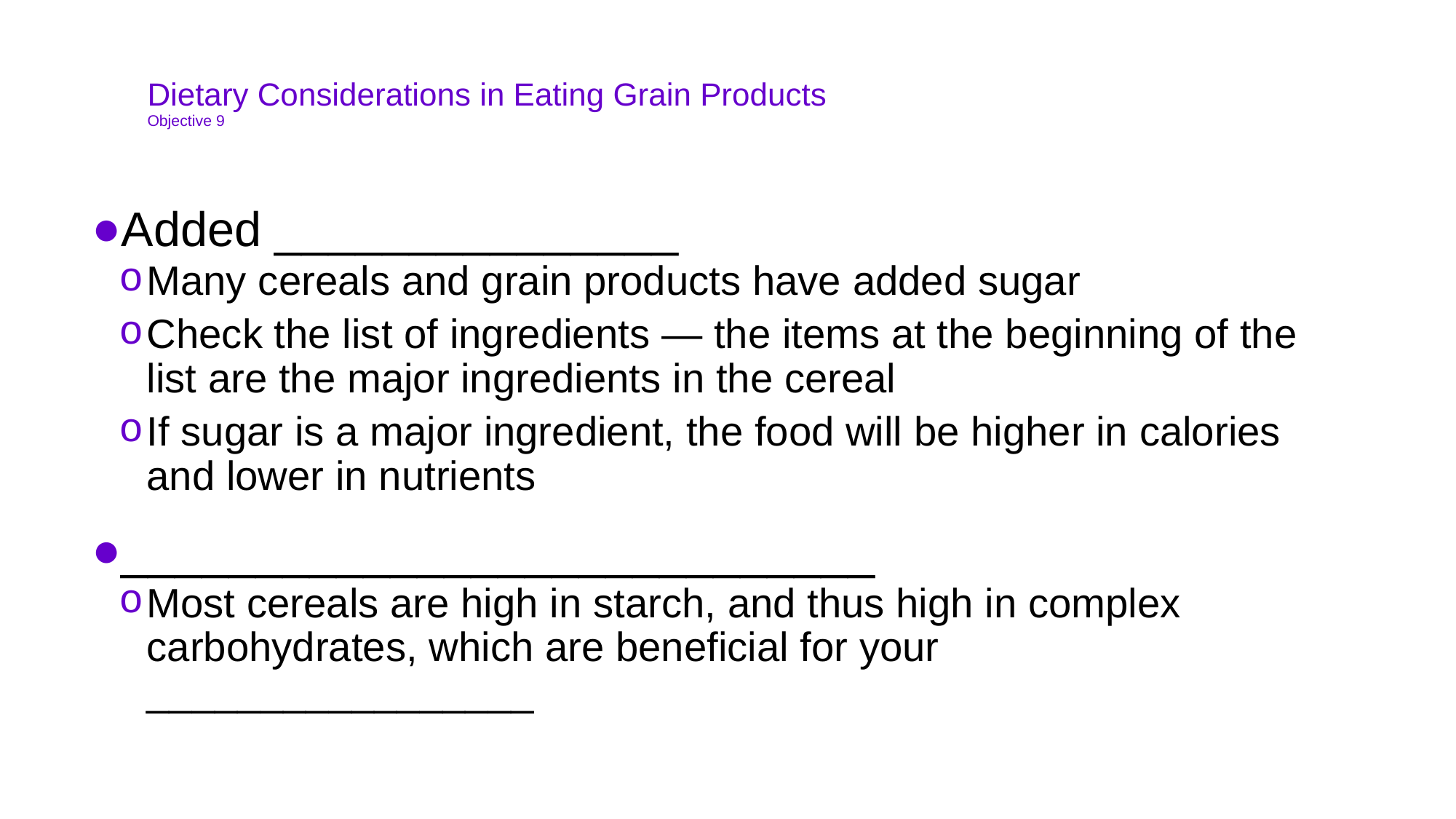

# Dietary Considerations in Eating Grain Products Objective 9
Added _______________
Many cereals and grain products have added sugar
Check the list of ingredients — the items at the beginning of the list are the major ingredients in the cereal
If sugar is a major ingredient, the food will be higher in calories and lower in nutrients
____________________________
Most cereals are high in starch, and thus high in complex carbohydrates, which are beneficial for your _________________